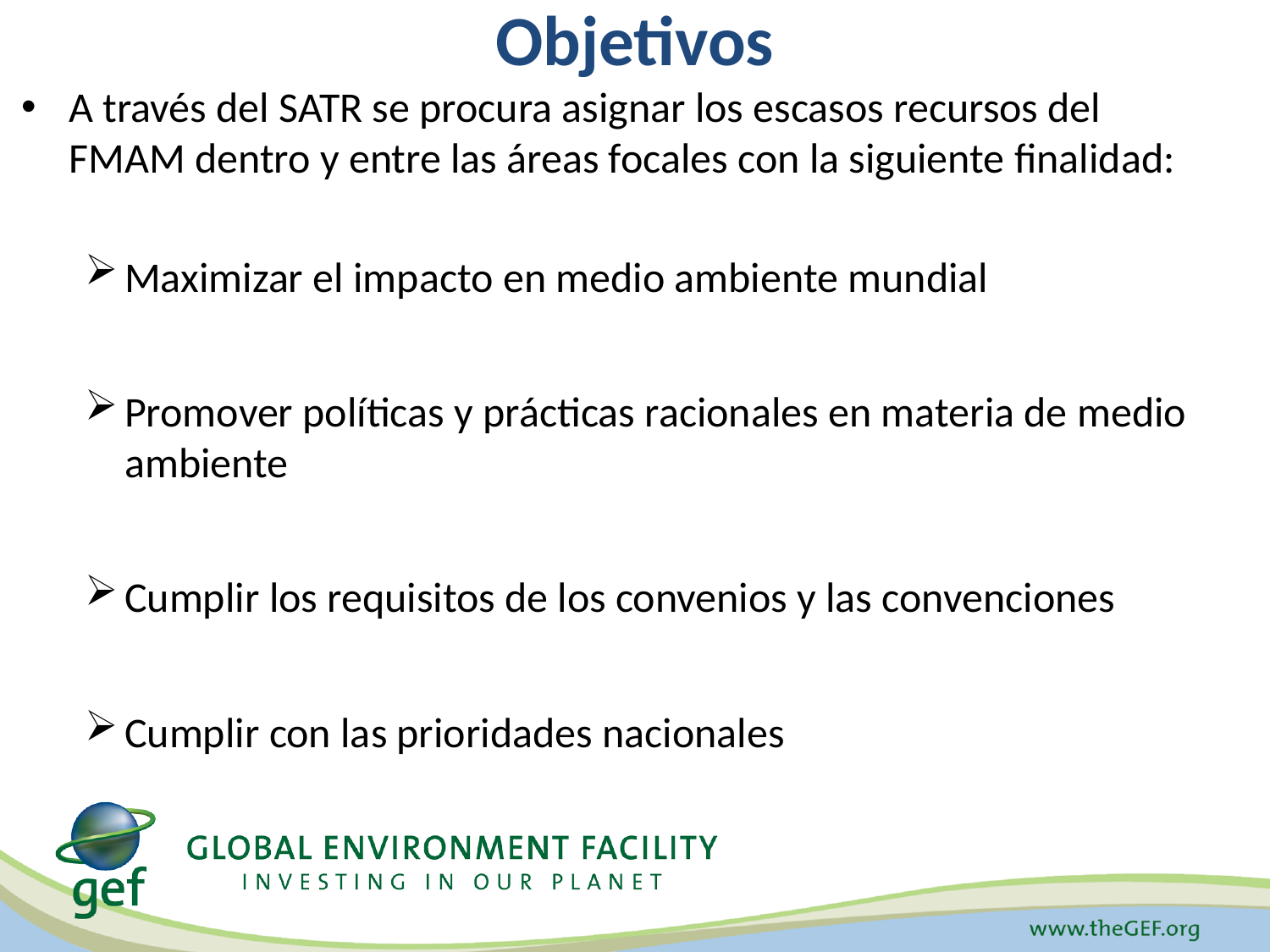

# Objetivos
A través del SATR se procura asignar los escasos recursos del FMAM dentro y entre las áreas focales con la siguiente finalidad:

Maximizar el impacto en medio ambiente mundial

Promover políticas y prácticas racionales en materia de medio ambiente

Cumplir los requisitos de los convenios y las convenciones

Cumplir con las prioridades nacionales